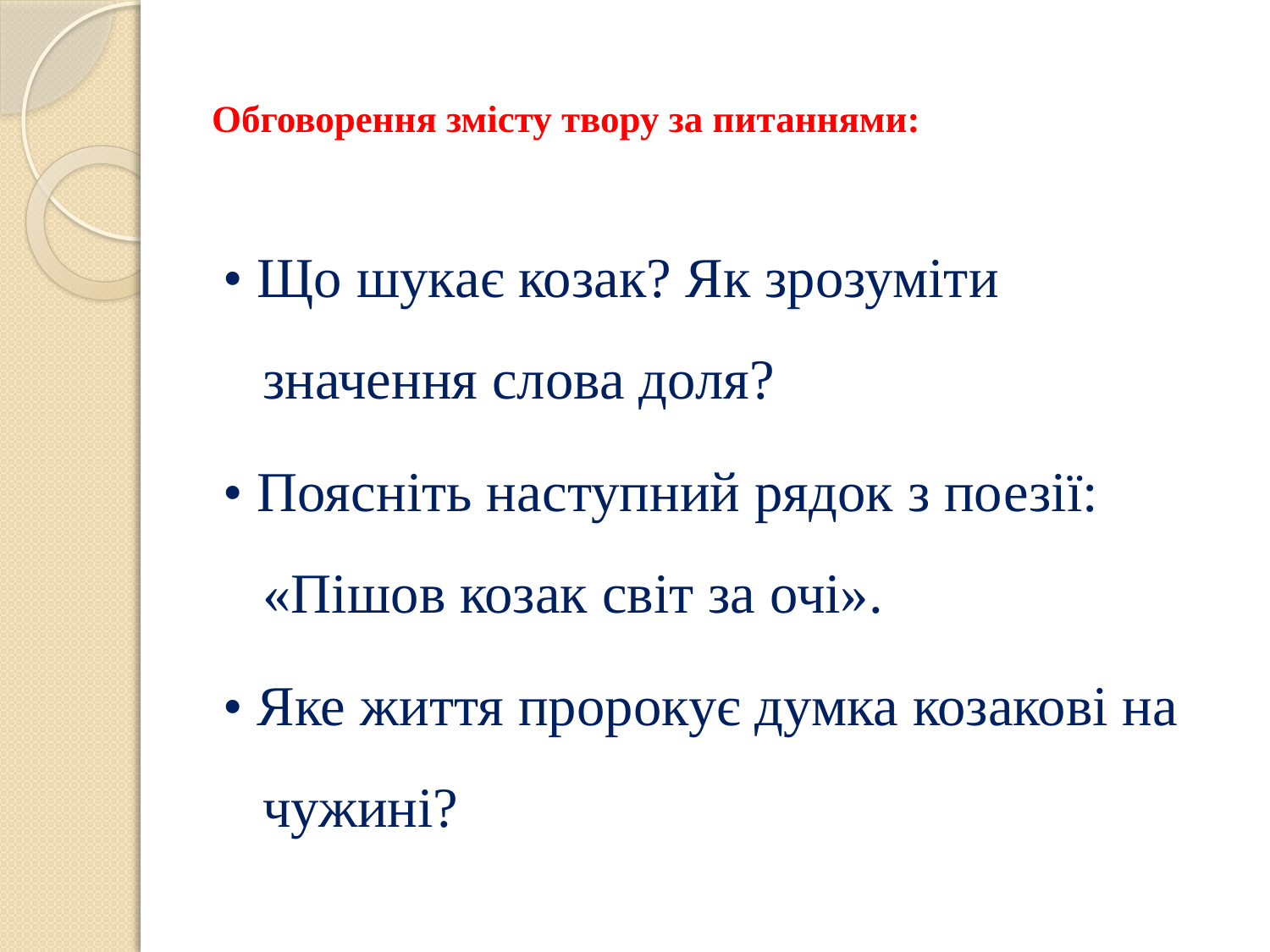

# Обговорення змісту твору за питаннями:
• Що шукає козак? Як зрозуміти значення слова доля?
• Поясніть наступний рядок з поезії: «Пішов козак світ за очі».
• Яке життя пророкує думка козакові на чужині?